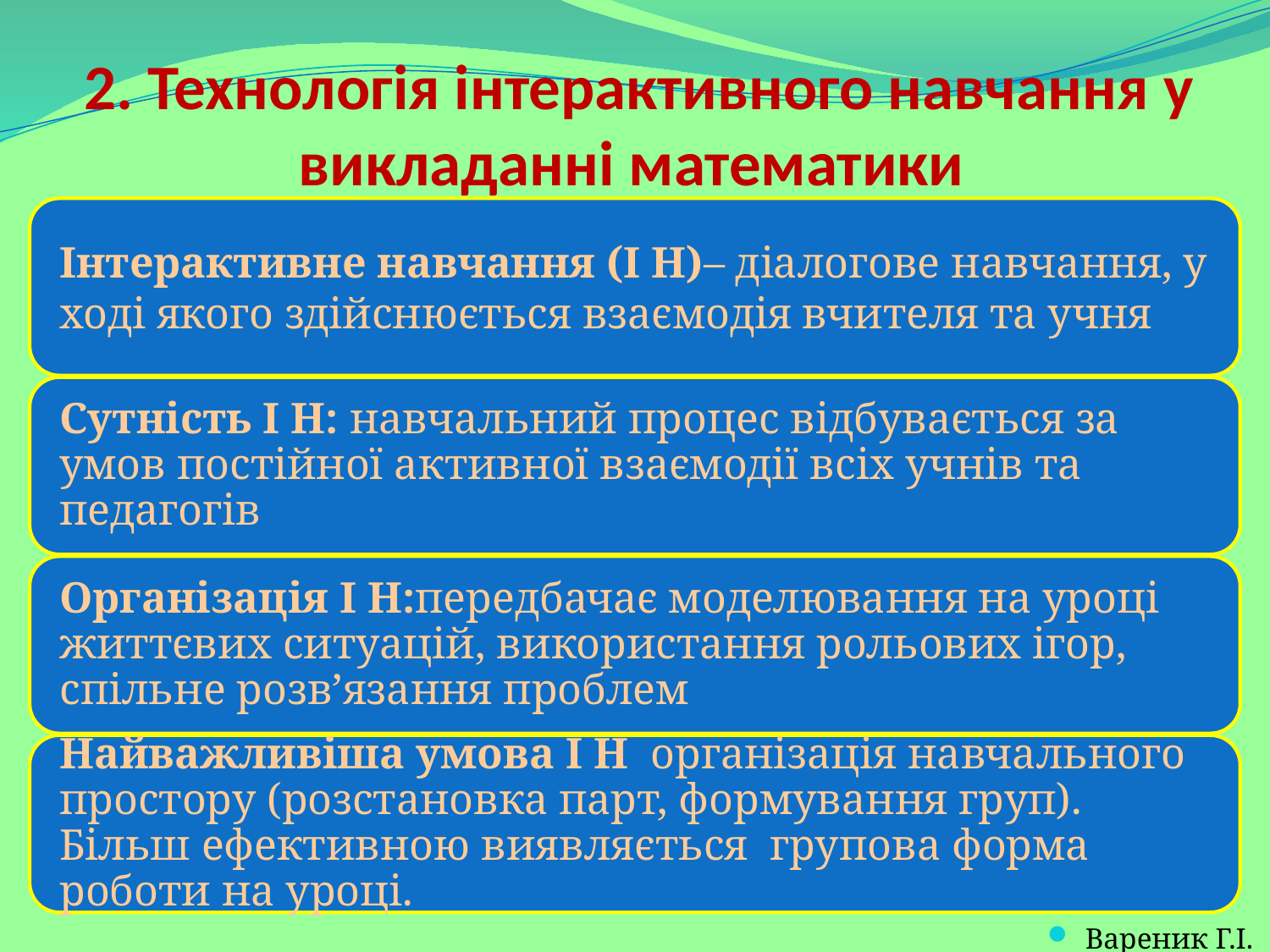

# 2. Технологія інтерактивного навчання у викладанні математики
Інтерактивне навчання (І Н)– діалогове навчання, у ході якого здійснюється взаємодія вчителя та учня
Сутність І Н: навчальний процес відбувається за умов постійної активної взаємодії всіх учнів та педагогів
Організація І Н:передбачає моделювання на уроці життєвих ситуацій, використання рольових ігор, спільне розв’язання проблем
Найважливіша умова І Н  організація навчального простору (розстановка парт, формування груп). Більш ефективною виявляється  групова форма роботи на уроці.

Вареник Г.І.